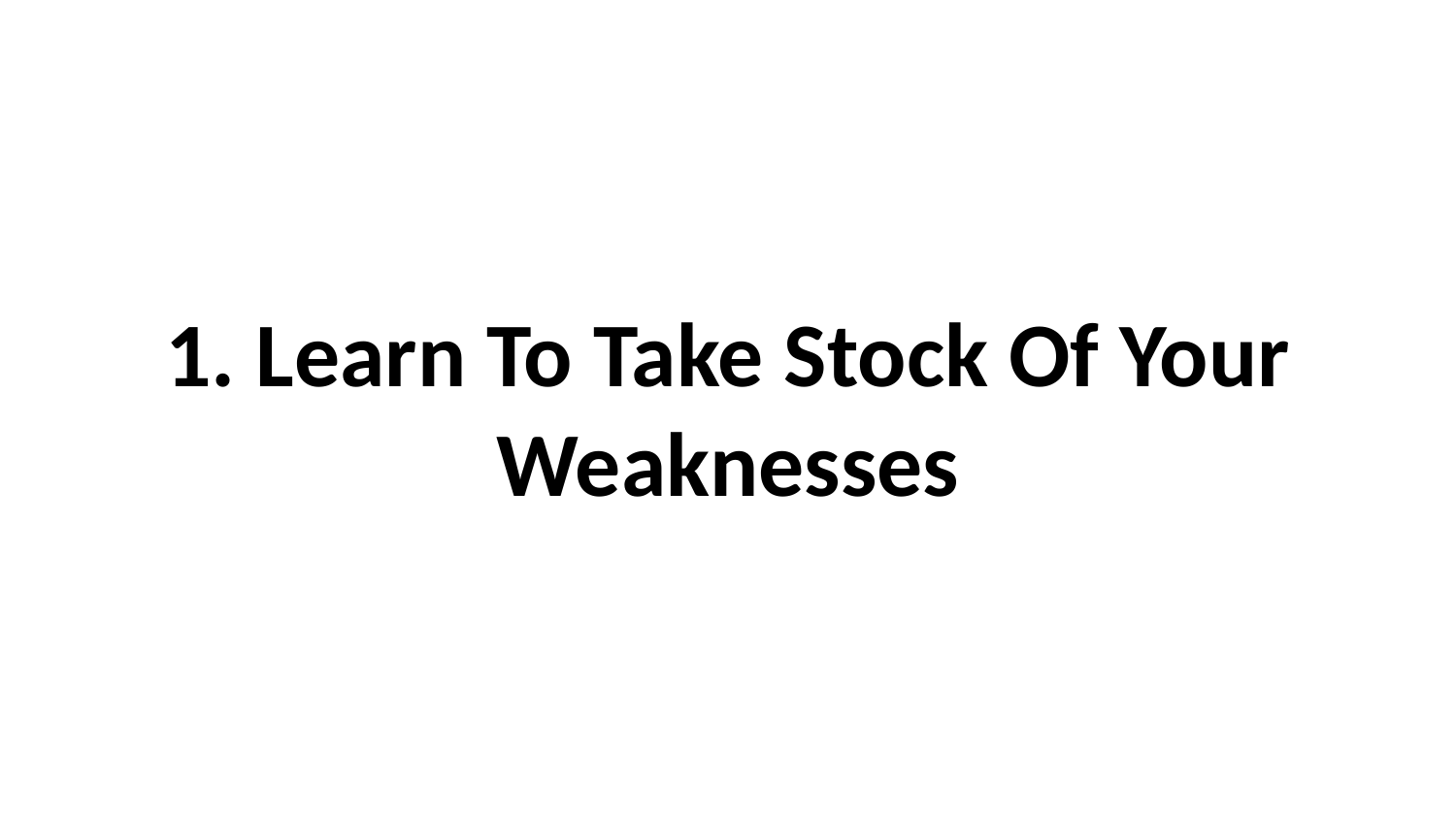

# 1. Learn To Take Stock Of Your Weaknesses